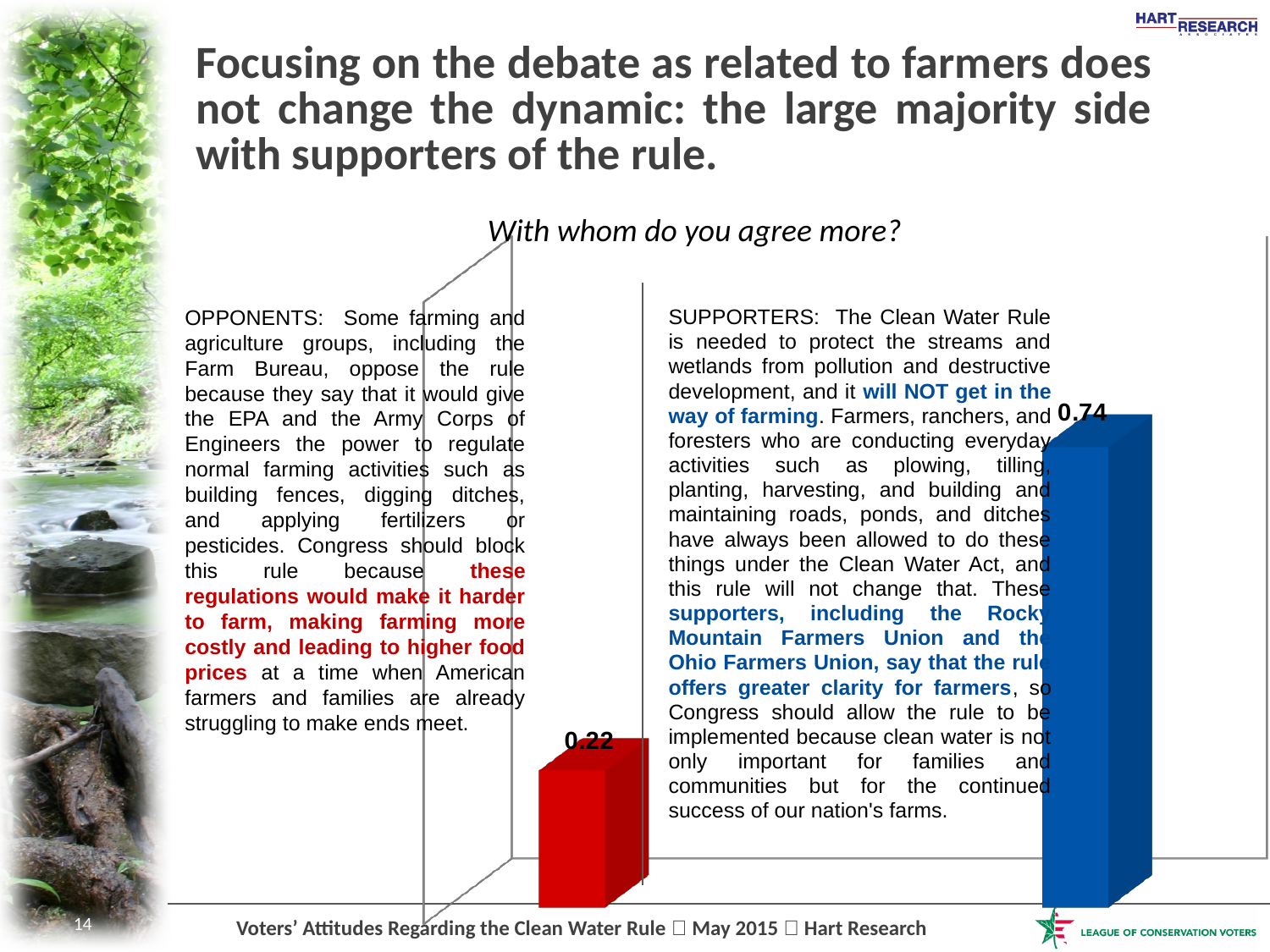

# Focusing on the debate as related to farmers does not change the dynamic: the large majority side with supporters of the rule.

[unsupported chart]

With whom do you agree more?
OPPONENTS:  Some farming and agriculture groups, including the Farm Bureau, oppose the rule because they say that it would give the EPA and the Army Corps of Engineers the power to regulate normal farming activities such as building fences, digging ditches, and applying fertilizers or pesticides. Congress should block this rule because these regulations would make it harder to farm, making farming more costly and leading to higher food prices at a time when American farmers and families are already struggling to make ends meet.
SUPPORTERS:  The Clean Water Rule is needed to protect the streams and wetlands from pollution and destructive development, and it will NOT get in the way of farming. Farmers, ranchers, and foresters who are conducting everyday activities such as plowing, tilling, planting, harvesting, and building and maintaining roads, ponds, and ditches have always been allowed to do these things under the Clean Water Act, and this rule will not change that. These supporters, including the Rocky Mountain Farmers Union and the Ohio Farmers Union, say that the rule offers greater clarity for farmers, so Congress should allow the rule to be implemented because clean water is not only important for families and communities but for the continued success of our nation's farms.
14